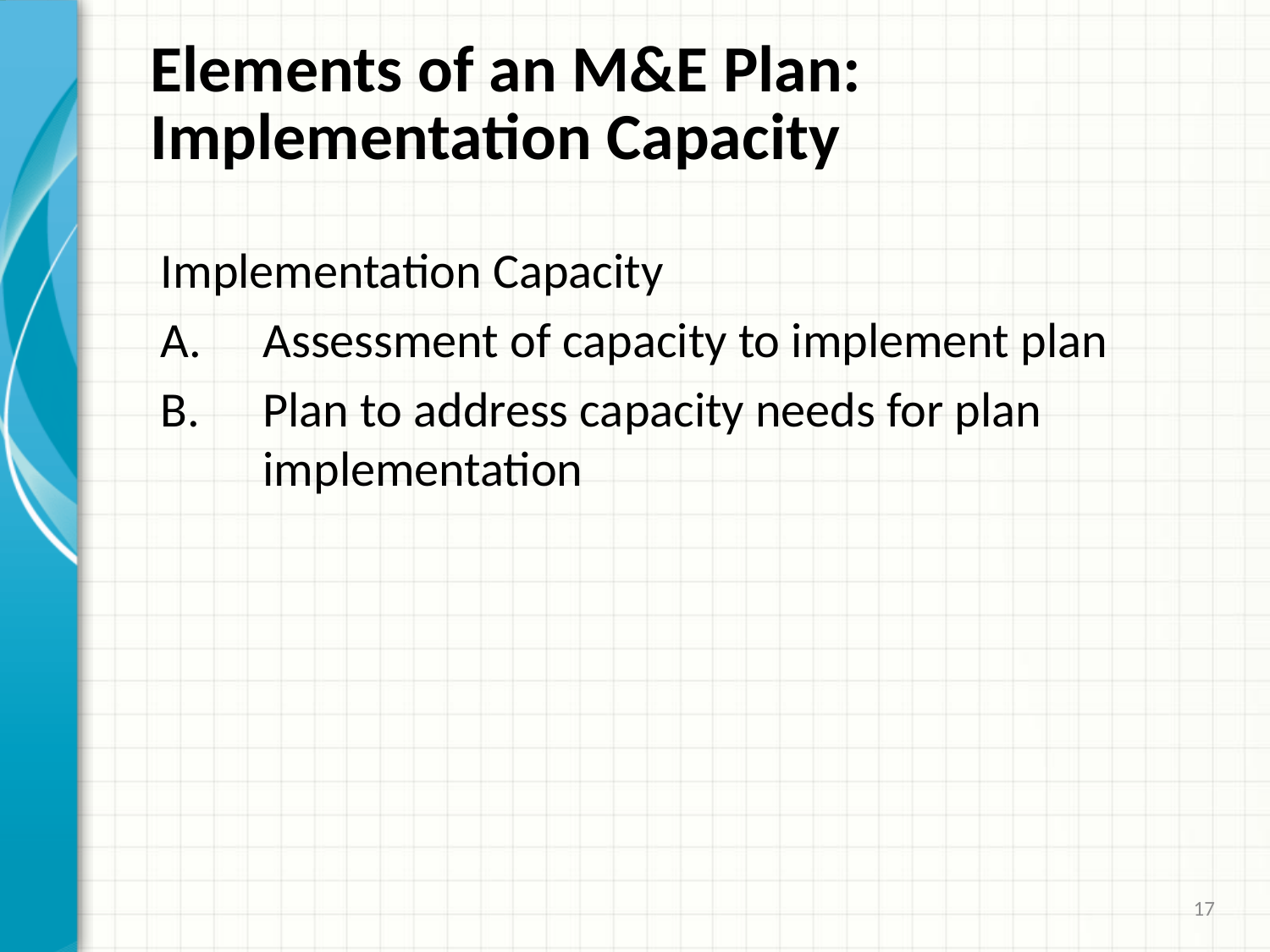

# Elements of an M&E Plan: Implementation Capacity
Implementation Capacity
Assessment of capacity to implement plan
Plan to address capacity needs for plan implementation

17